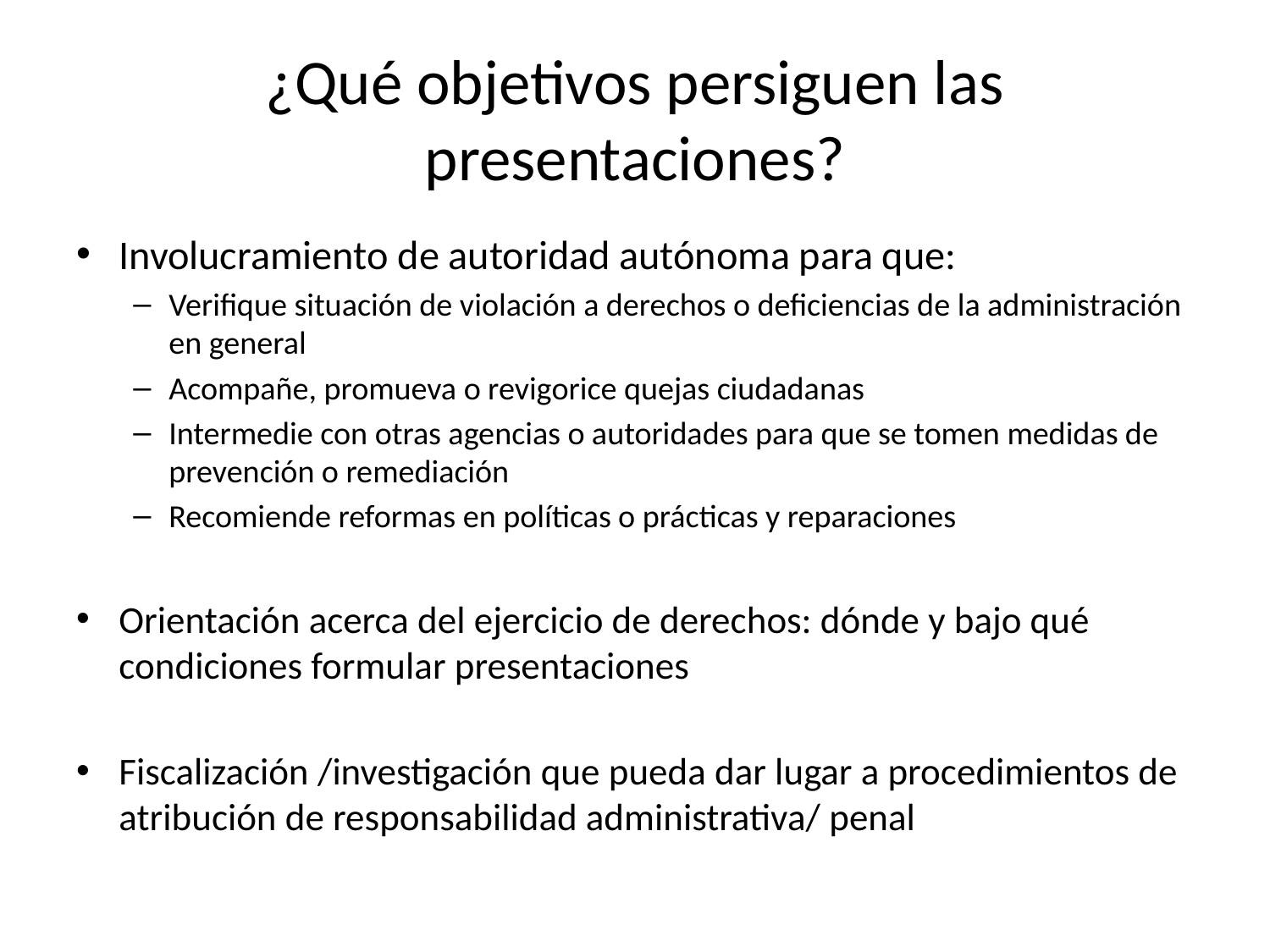

# ¿Qué objetivos persiguen las presentaciones?
Involucramiento de autoridad autónoma para que:
Verifique situación de violación a derechos o deficiencias de la administración en general
Acompañe, promueva o revigorice quejas ciudadanas
Intermedie con otras agencias o autoridades para que se tomen medidas de prevención o remediación
Recomiende reformas en políticas o prácticas y reparaciones

Orientación acerca del ejercicio de derechos: dónde y bajo qué condiciones formular presentaciones

Fiscalización /investigación que pueda dar lugar a procedimientos de atribución de responsabilidad administrativa/ penal